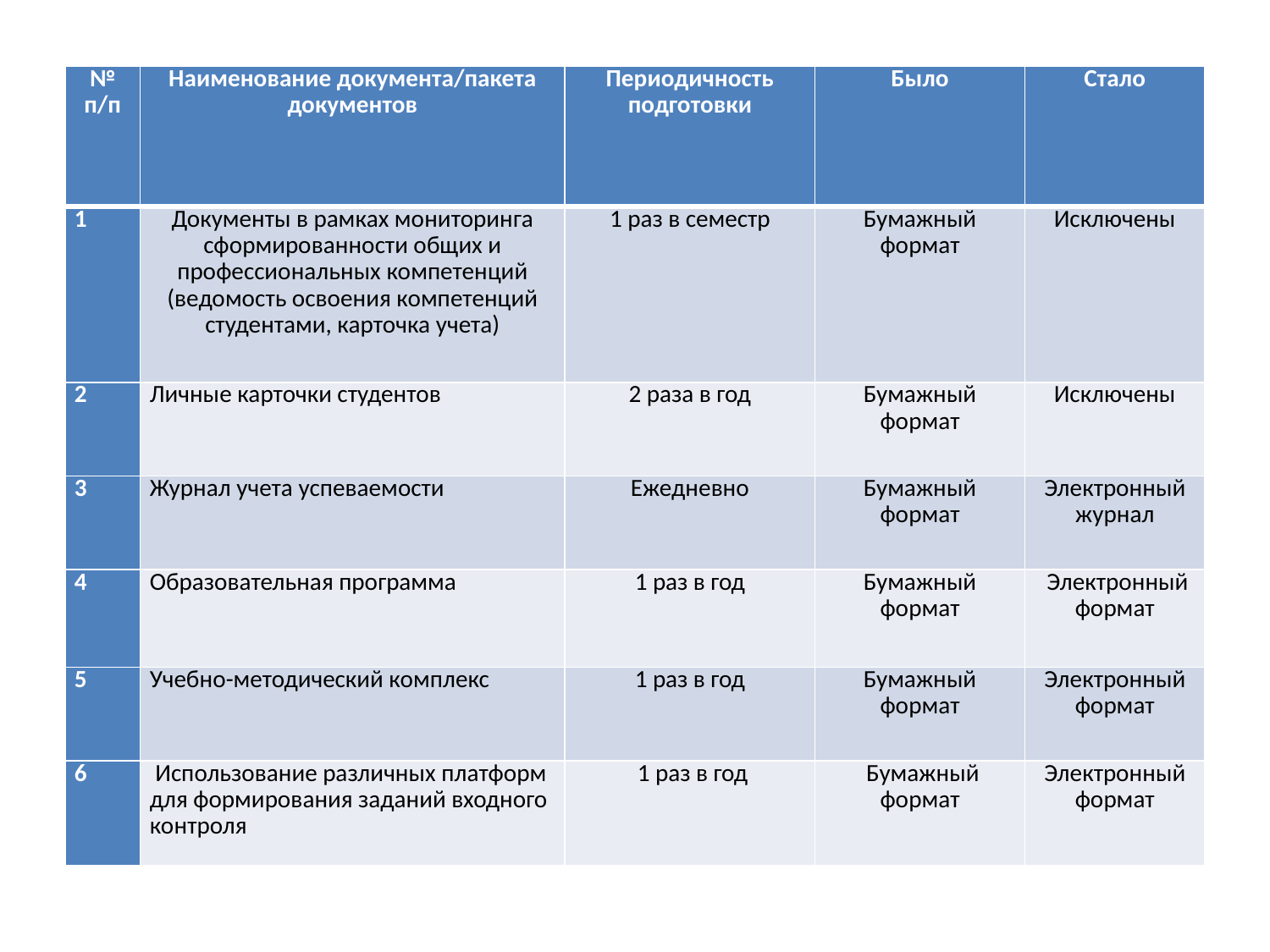

| № п/п | Наименование документа/пакета документов | Периодичность подготовки | Было | Стало |
| --- | --- | --- | --- | --- |
| 1 | Документы в рамках мониторинга сформированности общих и профессиональных компетенций (ведомость освоения компетенций студентами, карточка учета) | 1 раз в семестр | Бумажный формат | Исключены |
| 2 | Личные карточки студентов | 2 раза в год | Бумажный формат | Исключены |
| 3 | Журнал учета успеваемости | Ежедневно | Бумажный формат | Электронный журнал |
| 4 | Образовательная программа | 1 раз в год | Бумажный формат | Электронный формат |
| 5 | Учебно-методический комплекс | 1 раз в год | Бумажный формат | Электронный формат |
| 6 | Использование различных платформ для формирования заданий входного контроля | 1 раз в год | Бумажный формат | Электронный формат |